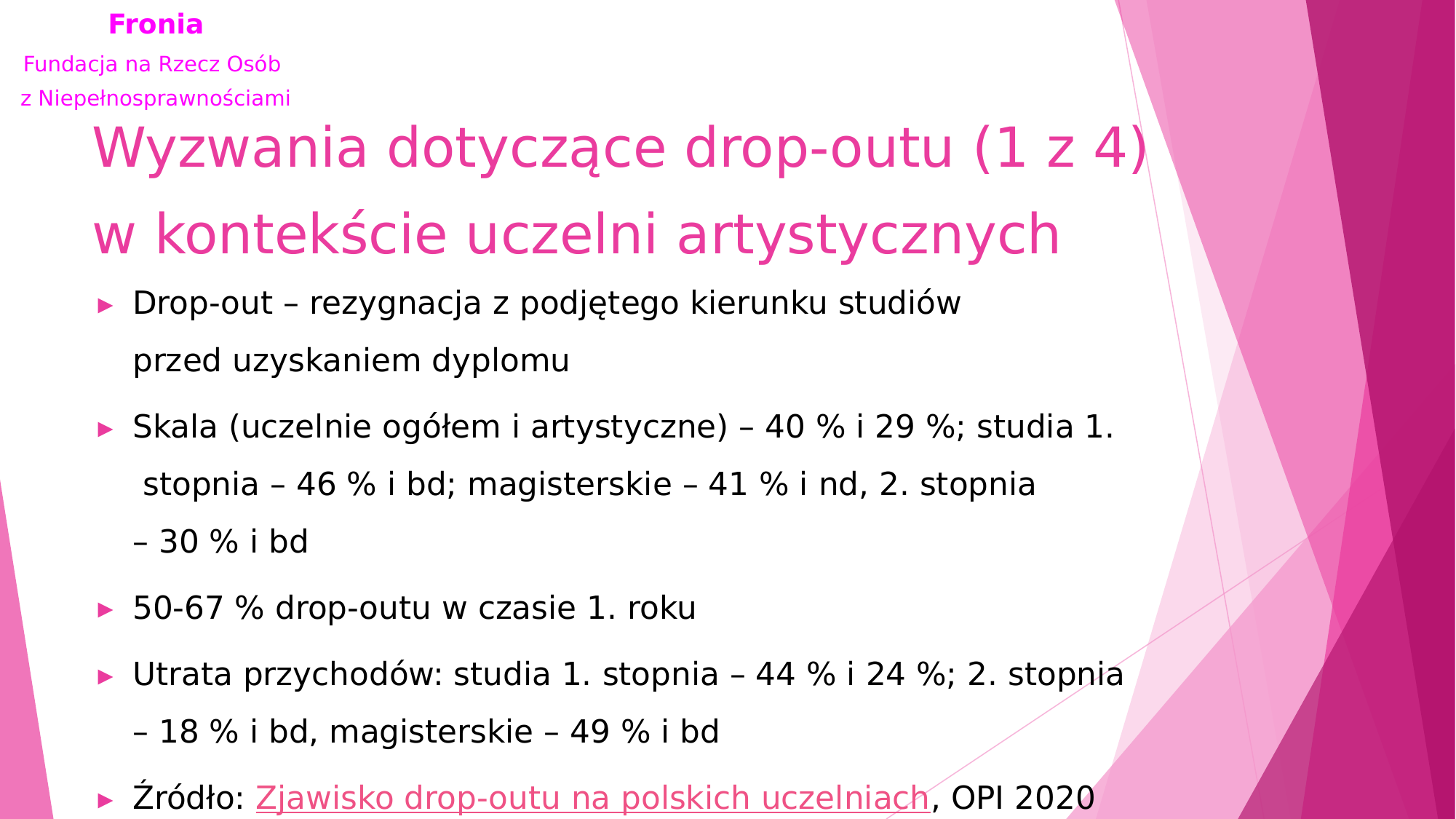

# Wyzwania dotyczące drop-outu (1 z 4) w kontekście uczelni artystycznych
Drop-out – rezygnacja z podjętego kierunku studiów przed uzyskaniem dyplomu
Skala (uczelnie ogółem i artystyczne) – 40 % i 29 %; studia 1.  stopnia – 46 % i bd; magisterskie – 41 % i nd, 2. stopnia – 30 % i bd
50-67 % drop-outu w czasie 1. roku
Utrata przychodów: studia 1. stopnia – 44 % i 24 %; 2. stopnia – 18 % i bd, magisterskie – 49 % i bd
Źródło: Zjawisko drop-outu na polskich uczelniach, OPI 2020